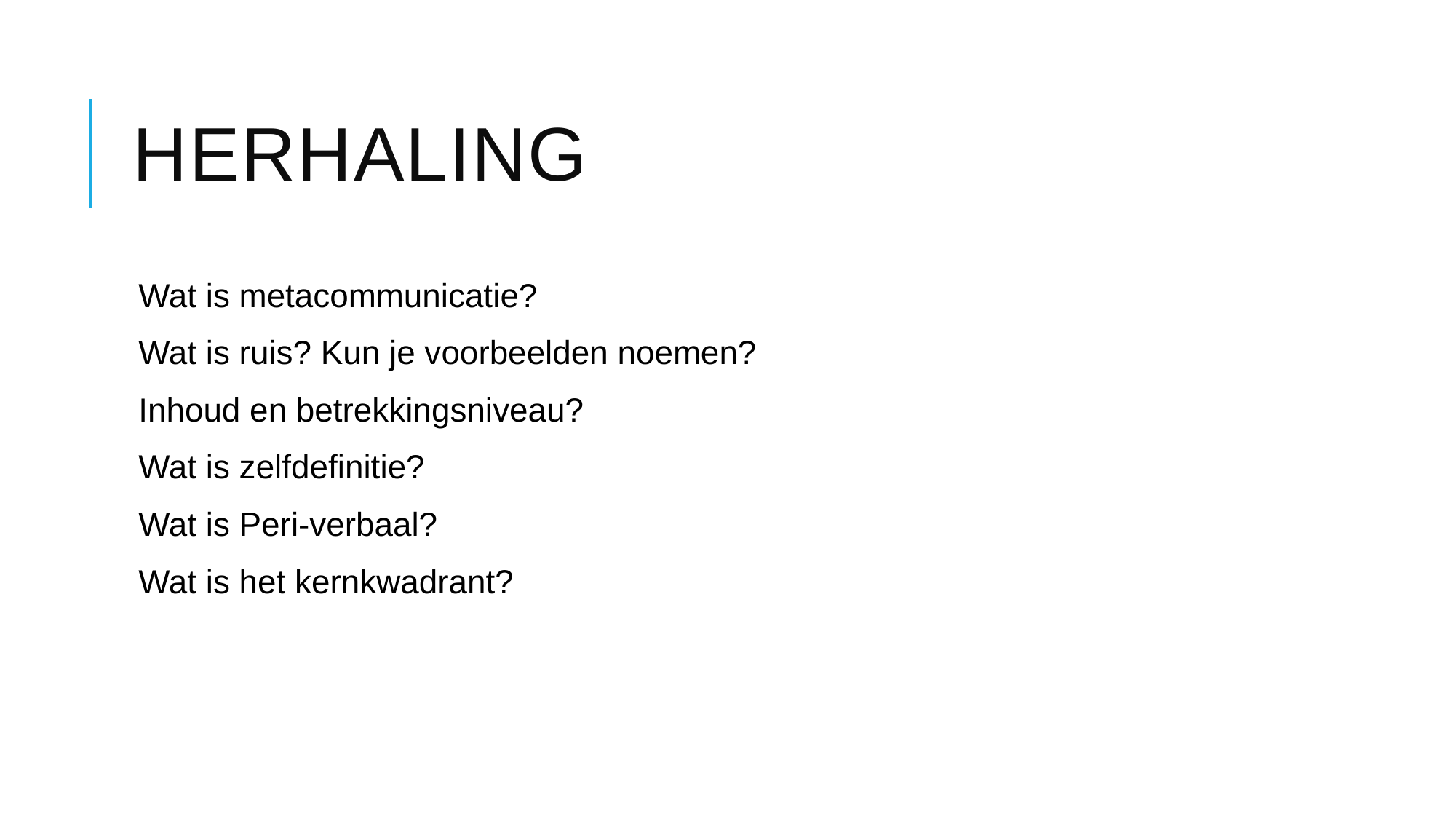

# Herhaling
Wat is metacommunicatie?
Wat is ruis? Kun je voorbeelden noemen?
Inhoud en betrekkingsniveau?
Wat is zelfdefinitie?
Wat is Peri-verbaal?
Wat is het kernkwadrant?